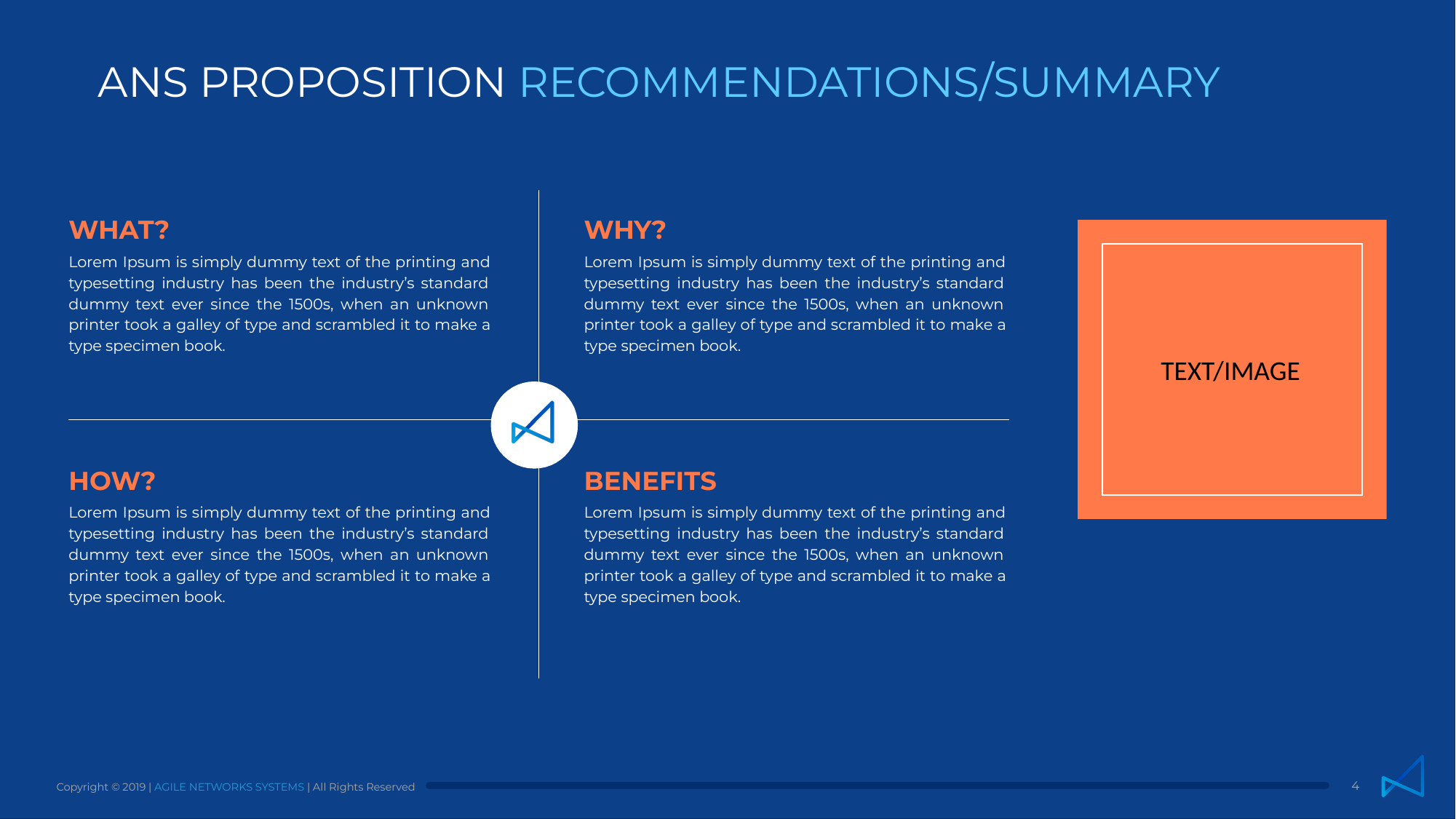

ANS PROPOSITION RECOMMENDATIONS/SUMMARY

WHAT?
Lorem Ipsum is simply dummy text of the printing and  typesetting industry has been the industry’s standard  dummy text ever since the 1500s, when an unknown  printer took a galley of type and scrambled it to make a  type specimen book.
WHY?
Lorem Ipsum is simply dummy text of the printing and  typesetting industry has been the industry’s standard  dummy text ever since the 1500s, when an unknown  printer took a galley of type and scrambled it to make a  type specimen book.

TEXT/IMAGE

HOW?
Lorem Ipsum is simply dummy text of the printing and  typesetting industry has been the industry’s standard  dummy text ever since the 1500s, when an unknown  printer took a galley of type and scrambled it to make a  type specimen book.
BENEFITS
Lorem Ipsum is simply dummy text of the printing and  typesetting industry has been the industry’s standard  dummy text ever since the 1500s, when an unknown  printer took a galley of type and scrambled it to make a  type specimen book.
4